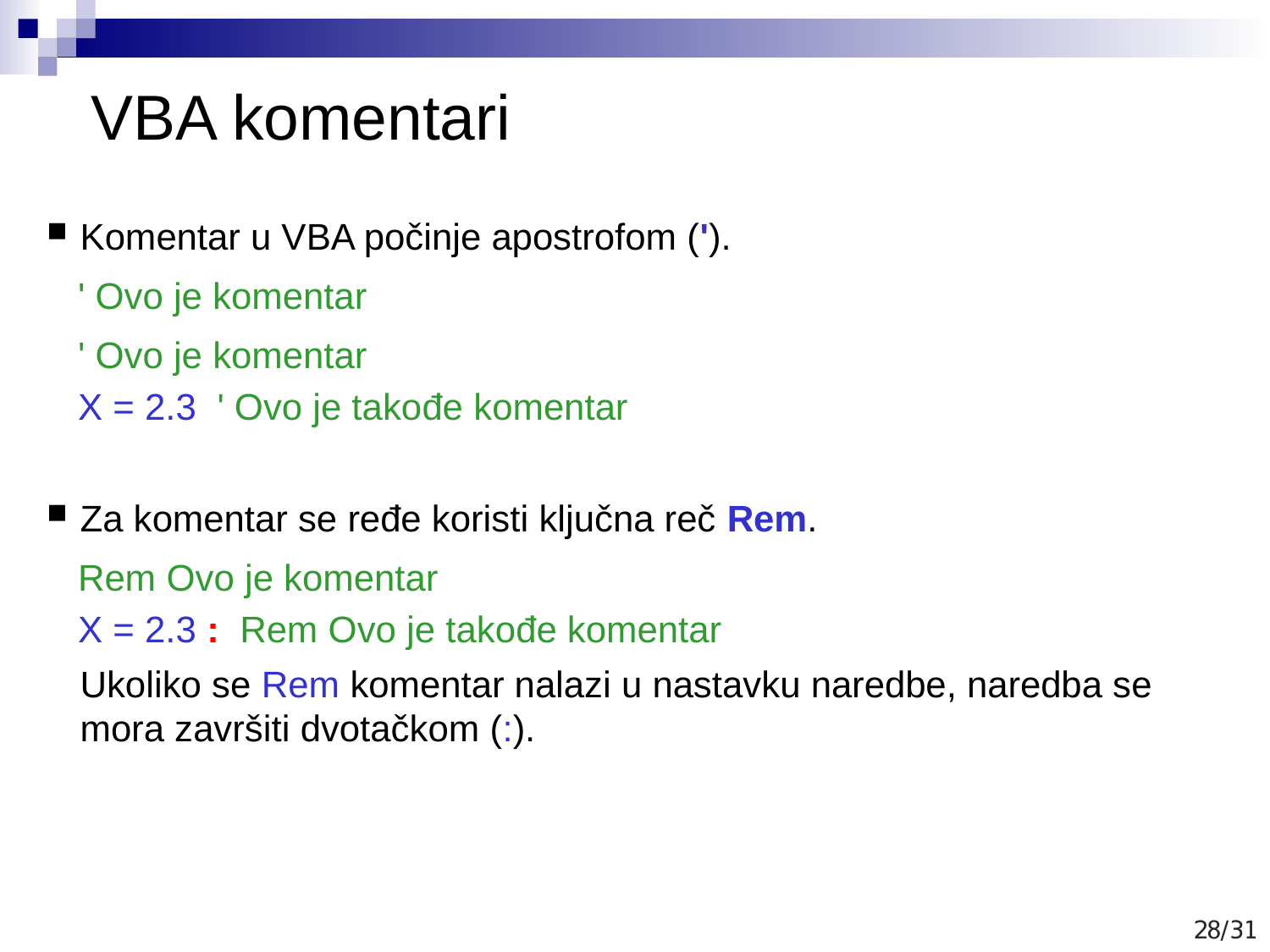

# VBA komentari
Komentar u VBA počinje apostrofom (').
   ' Ovo je komentar
   ' Ovo je komentar
   X = 2.3  ' Ovo je takođe komentar

Za komentar se ređe koristi ključna reč Rem.
   Rem Ovo je komentar
   X = 2.3 :  Rem Ovo je takođe komentar
	Ukoliko se Rem komentar nalazi u nastavku naredbe, naredba se mora završiti dvotačkom (:).
28/31